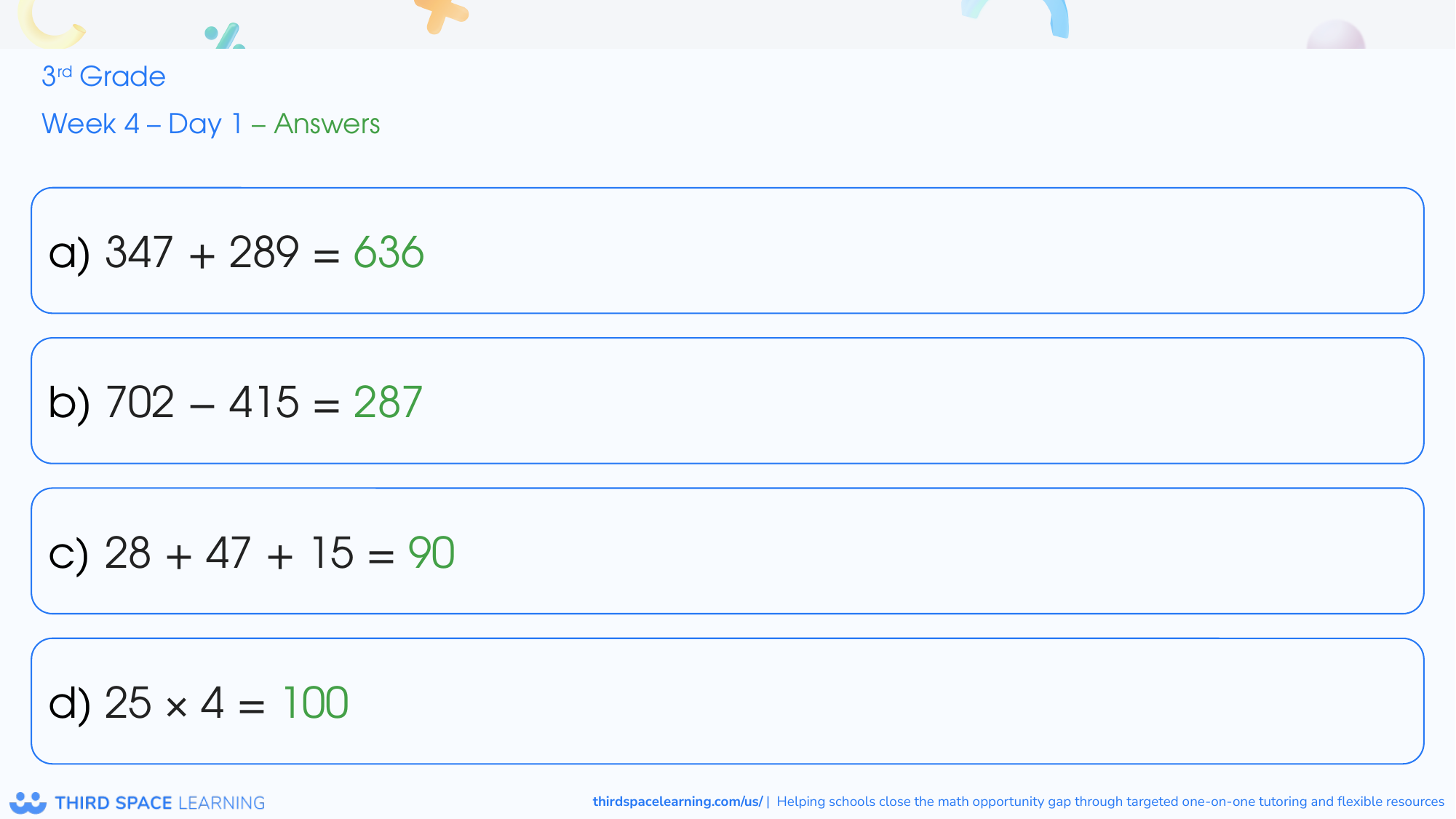

3rd Grade
Week 4 – Day 1 – Answers
347 + 289 = 636
702 − 415 = 287
28 + 47 + 15 = 90
25 × 4 = 100